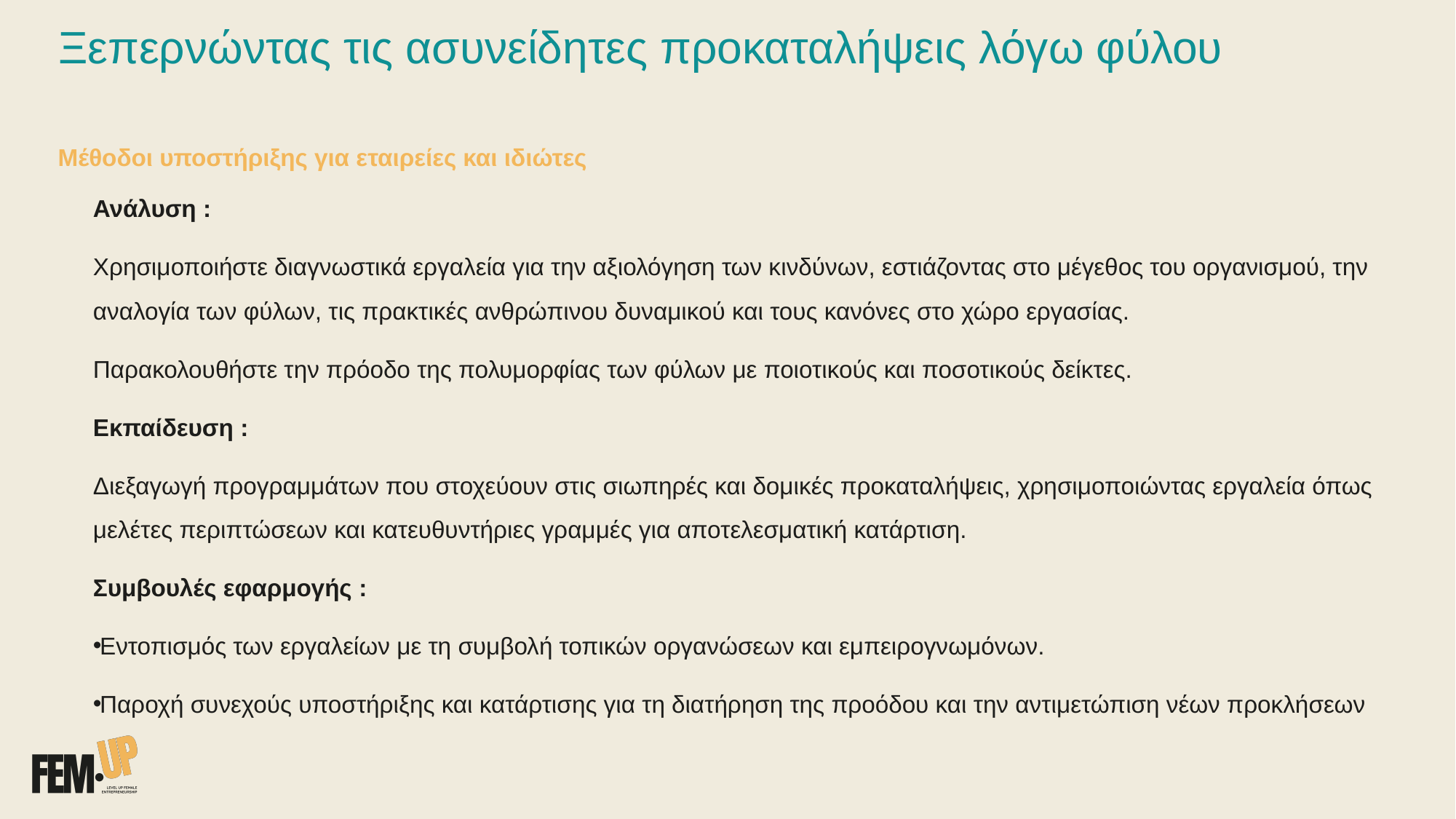

# Ξεπερνώντας τις ασυνείδητες προκαταλήψεις λόγω φύλου
Μέθοδοι υποστήριξης για εταιρείες και ιδιώτες
Ανάλυση :
Χρησιμοποιήστε διαγνωστικά εργαλεία για την αξιολόγηση των κινδύνων, εστιάζοντας στο μέγεθος του οργανισμού, την αναλογία των φύλων, τις πρακτικές ανθρώπινου δυναμικού και τους κανόνες στο χώρο εργασίας.
Παρακολουθήστε την πρόοδο της πολυμορφίας των φύλων με ποιοτικούς και ποσοτικούς δείκτες.
Εκπαίδευση :
Διεξαγωγή προγραμμάτων που στοχεύουν στις σιωπηρές και δομικές προκαταλήψεις, χρησιμοποιώντας εργαλεία όπως μελέτες περιπτώσεων και κατευθυντήριες γραμμές για αποτελεσματική κατάρτιση.
Συμβουλές εφαρμογής :
Εντοπισμός των εργαλείων με τη συμβολή τοπικών οργανώσεων και εμπειρογνωμόνων.
Παροχή συνεχούς υποστήριξης και κατάρτισης για τη διατήρηση της προόδου και την αντιμετώπιση νέων προκλήσεων